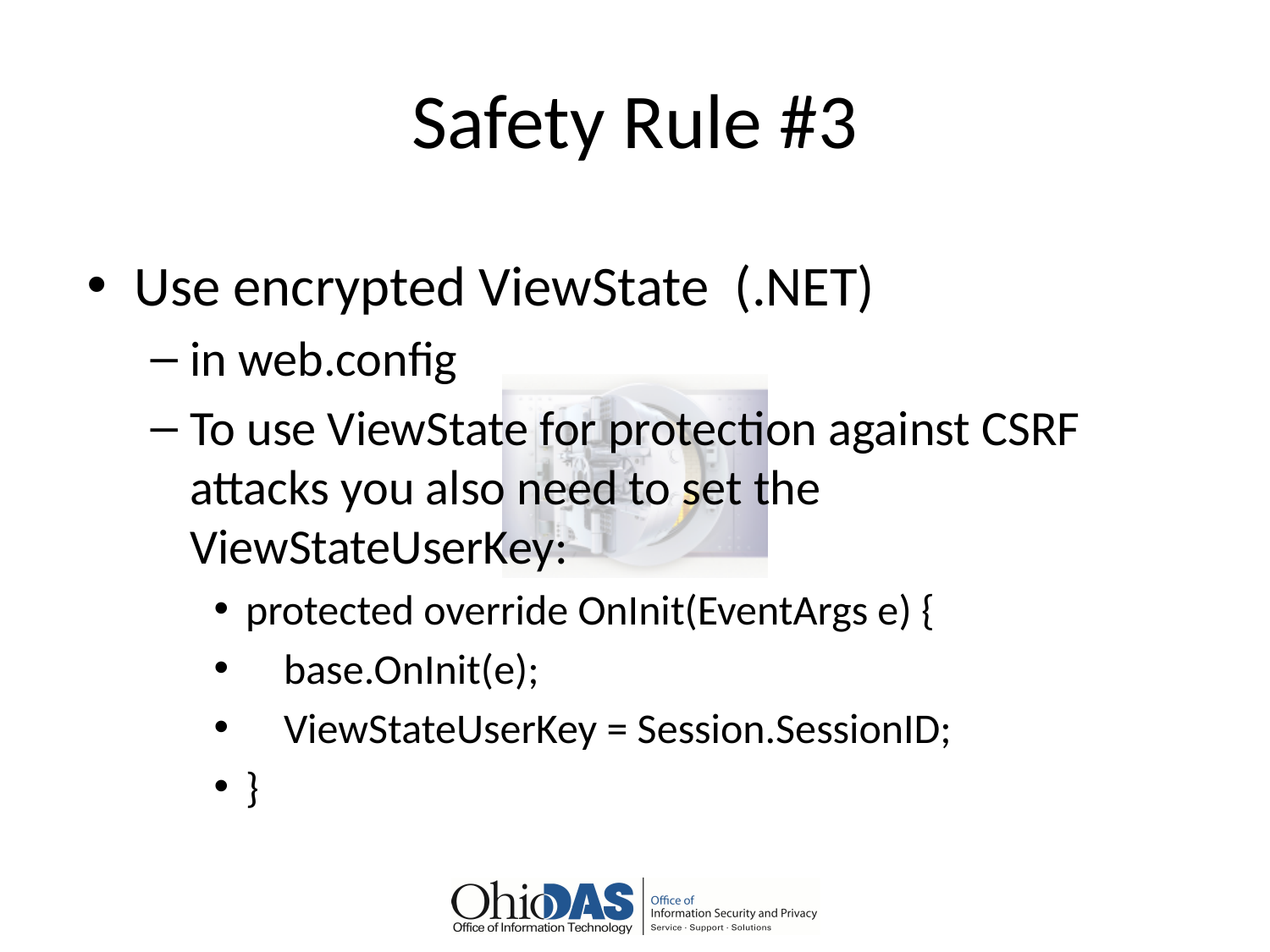

# Safety Rule #3
Use encrypted ViewState  (.NET)
in web.config
To use ViewState for protection against CSRF attacks you also need to set the ViewStateUserKey:
protected override OnInit(EventArgs e) {
    base.OnInit(e);
    ViewStateUserKey = Session.SessionID;
}